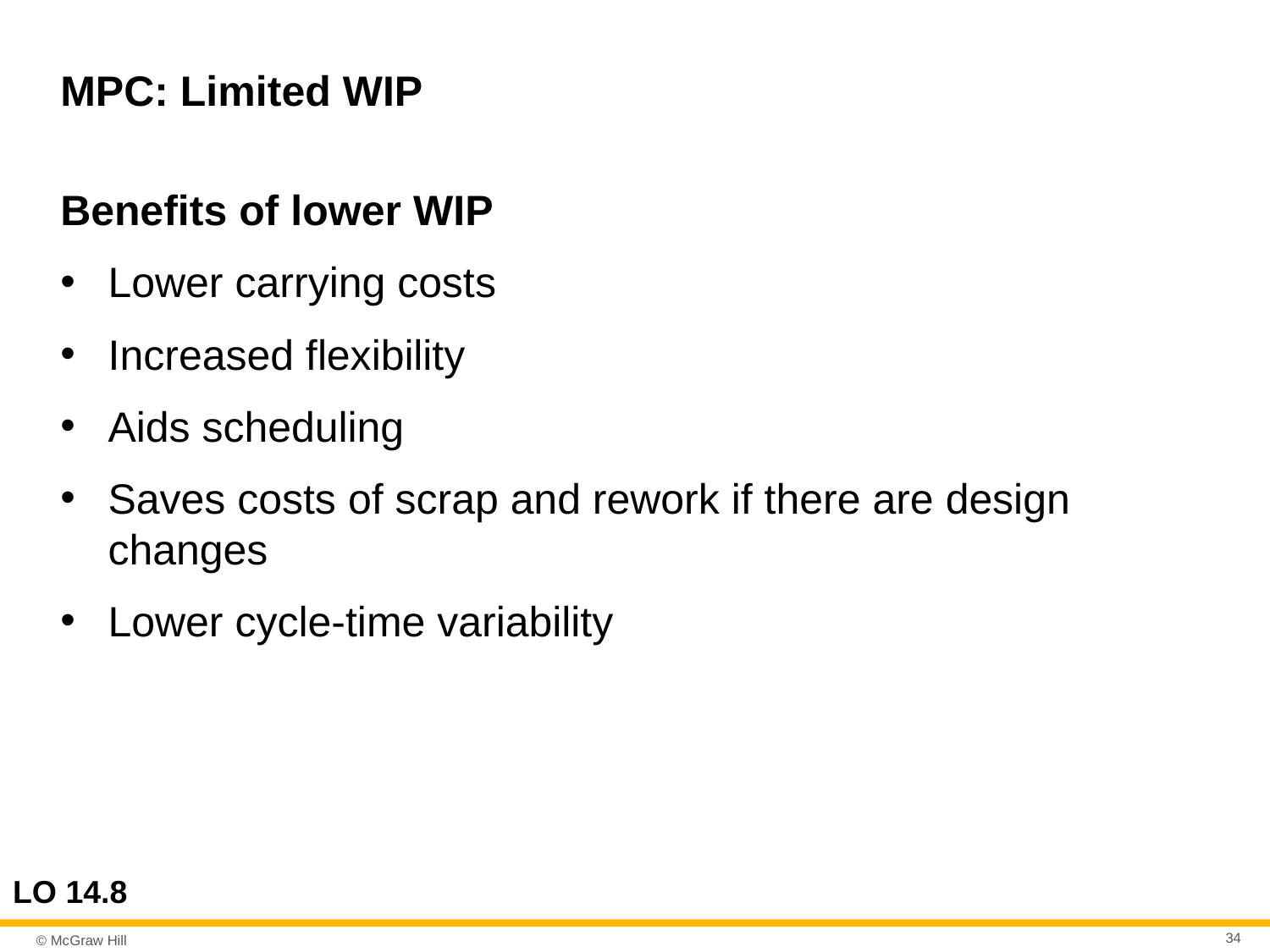

# MPC: Limited WIP
Benefits of lower WIP
Lower carrying costs
Increased flexibility
Aids scheduling
Saves costs of scrap and rework if there are design changes
Lower cycle-time variability
LO 14.8